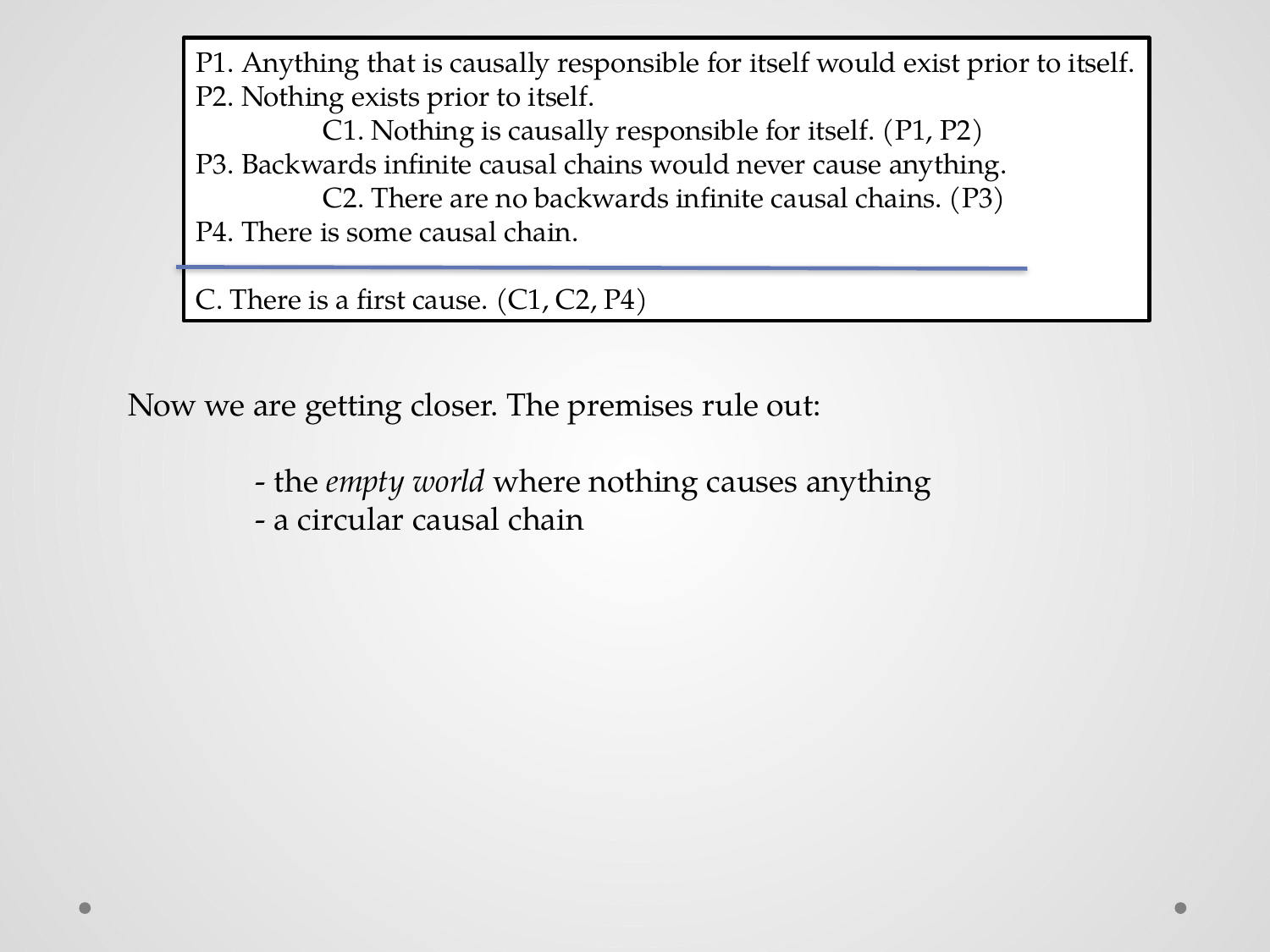

P1. Anything that is causally responsible for itself would exist prior to itself.
P2. Nothing exists prior to itself.
	C1. Nothing is causally responsible for itself. (P1, P2)
P3. Backwards infinite causal chains would never cause anything.
	C2. There are no backwards infinite causal chains. (P3)
P4. There is some causal chain.

C. There is a first cause. (C1, C2, P4)
Now we are getting closer. The premises rule out:

	- the empty world where nothing causes anything
	- a circular causal chain